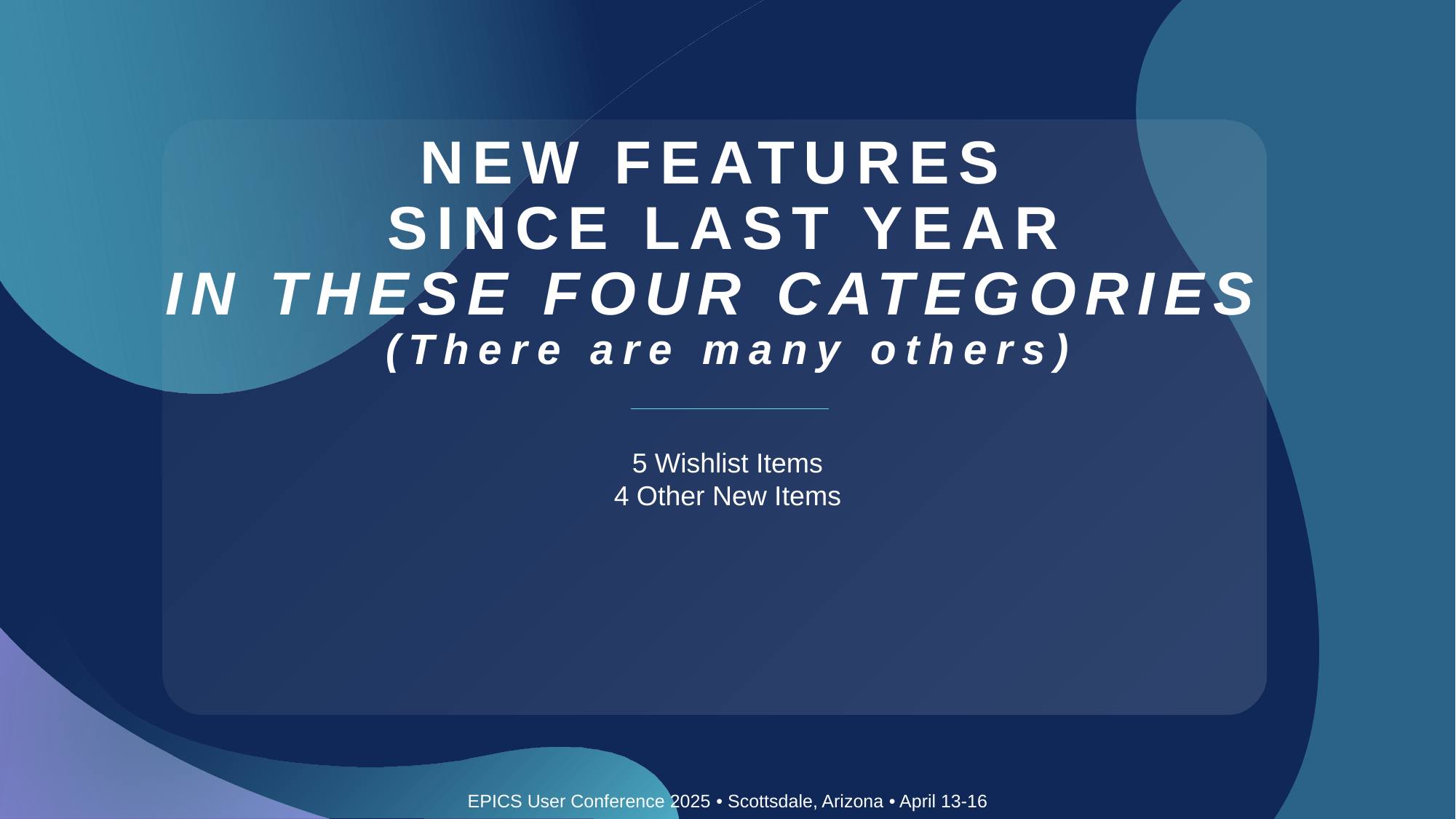

# New features since last year in these four categories (There are many others)
5 Wishlist Items
4 Other New Items